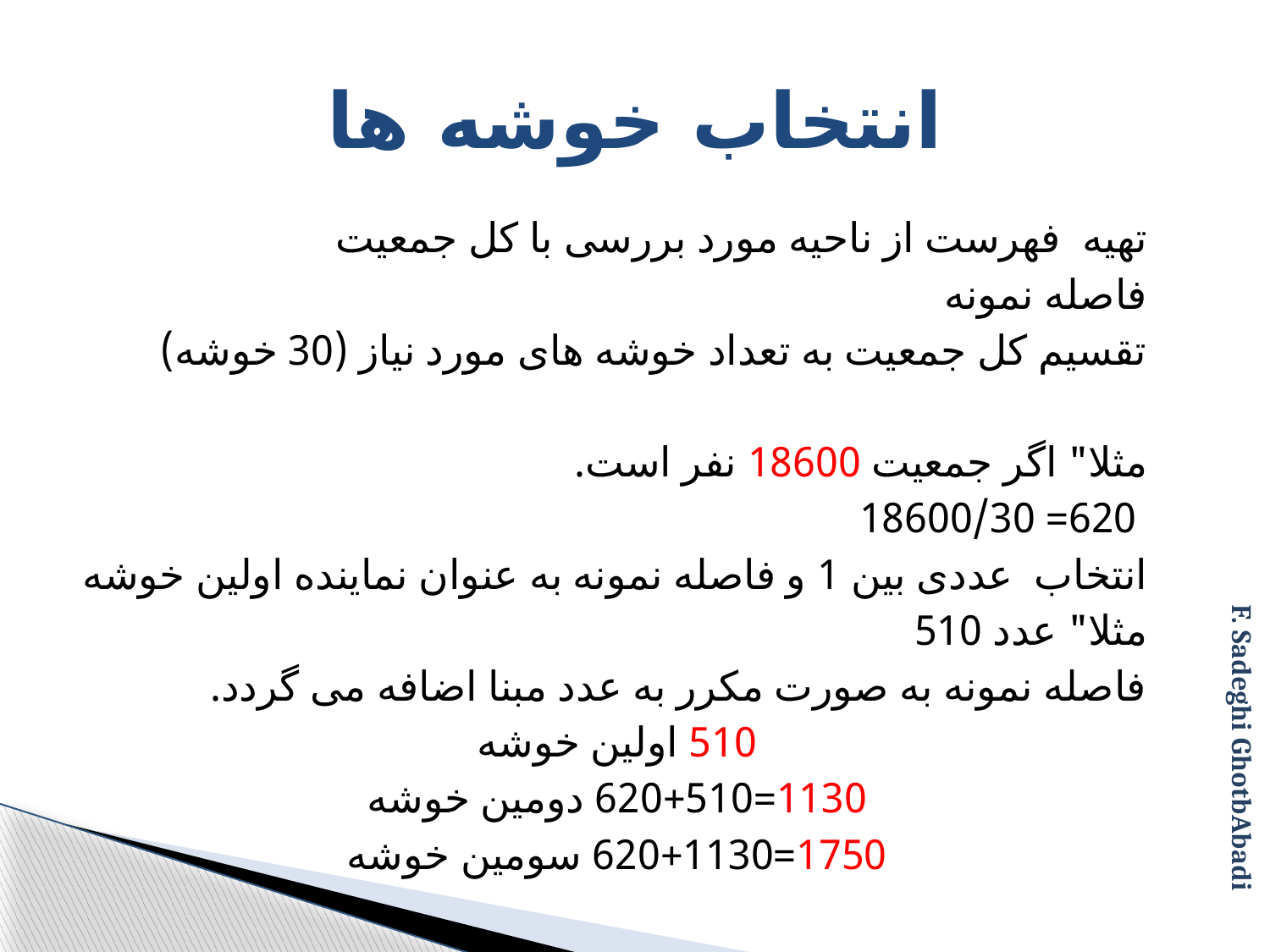

# انتخاب خوشه ها
تهیه  فهرست از ناحیه مورد بررسی با کل جمعیت
فاصله نمونه
تقسیم کل جمعیت به تعداد خوشه های مورد نیاز (30 خوشه)

مثلا" اگر جمعیت 18600 نفر است.
 620= 18600/30
انتخاب  عددی بین 1 و فاصله نمونه به عنوان نماینده اولین خوشه
مثلا" عدد 510
فاصله نمونه به صورت مکرر به عدد مبنا اضافه می گردد.
510 اولین خوشه
1130=620+510 دومین خوشه
1750=620+1130 سومین خوشه